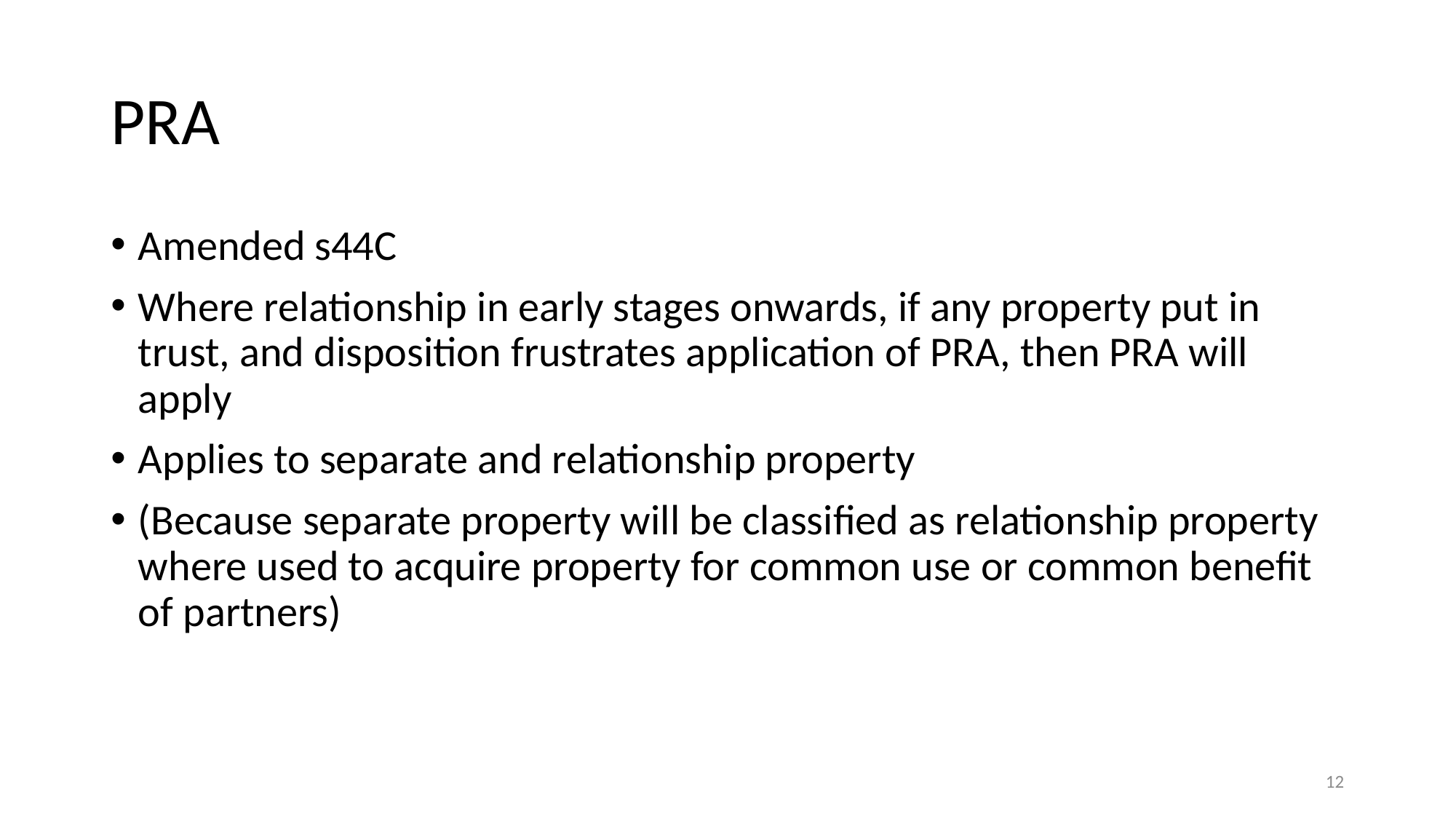

# PRA
Amended s44C
Where relationship in early stages onwards, if any property put in trust, and disposition frustrates application of PRA, then PRA will apply
Applies to separate and relationship property
(Because separate property will be classified as relationship property where used to acquire property for common use or common benefit of partners)
12